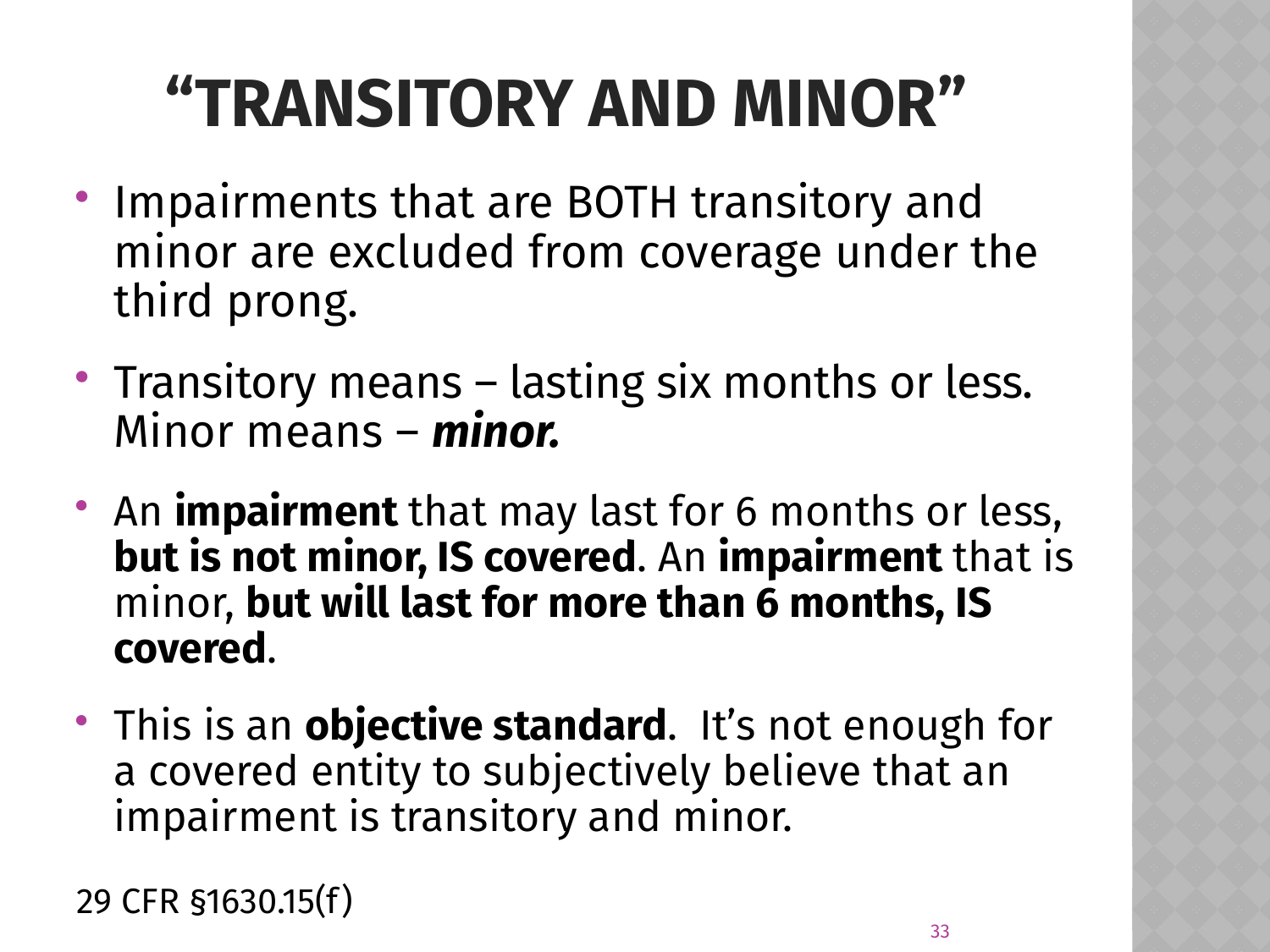

# “Transitory and minor”
Impairments that are BOTH transitory and minor are excluded from coverage under the third prong.
Transitory means – lasting six months or less.  Minor means – minor.
An impairment that may last for 6 months or less, but is not minor, IS covered. An impairment that is minor, but will last for more than 6 months, IS covered.
This is an objective standard.  It’s not enough for a covered entity to subjectively believe that an impairment is transitory and minor.
29 CFR §1630.15(f)

33